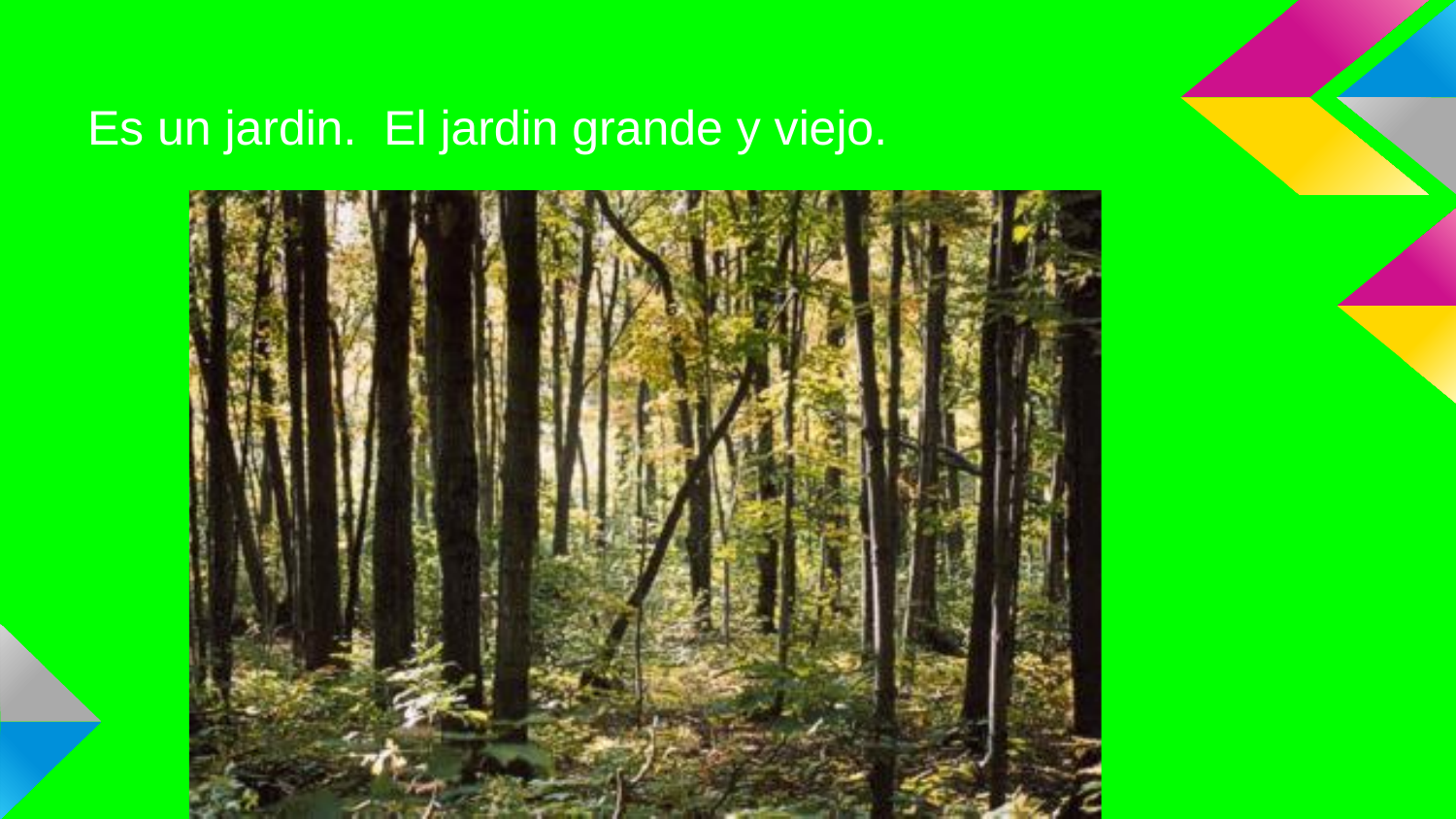

# Es un jardin.  El jardin grande y viejo.